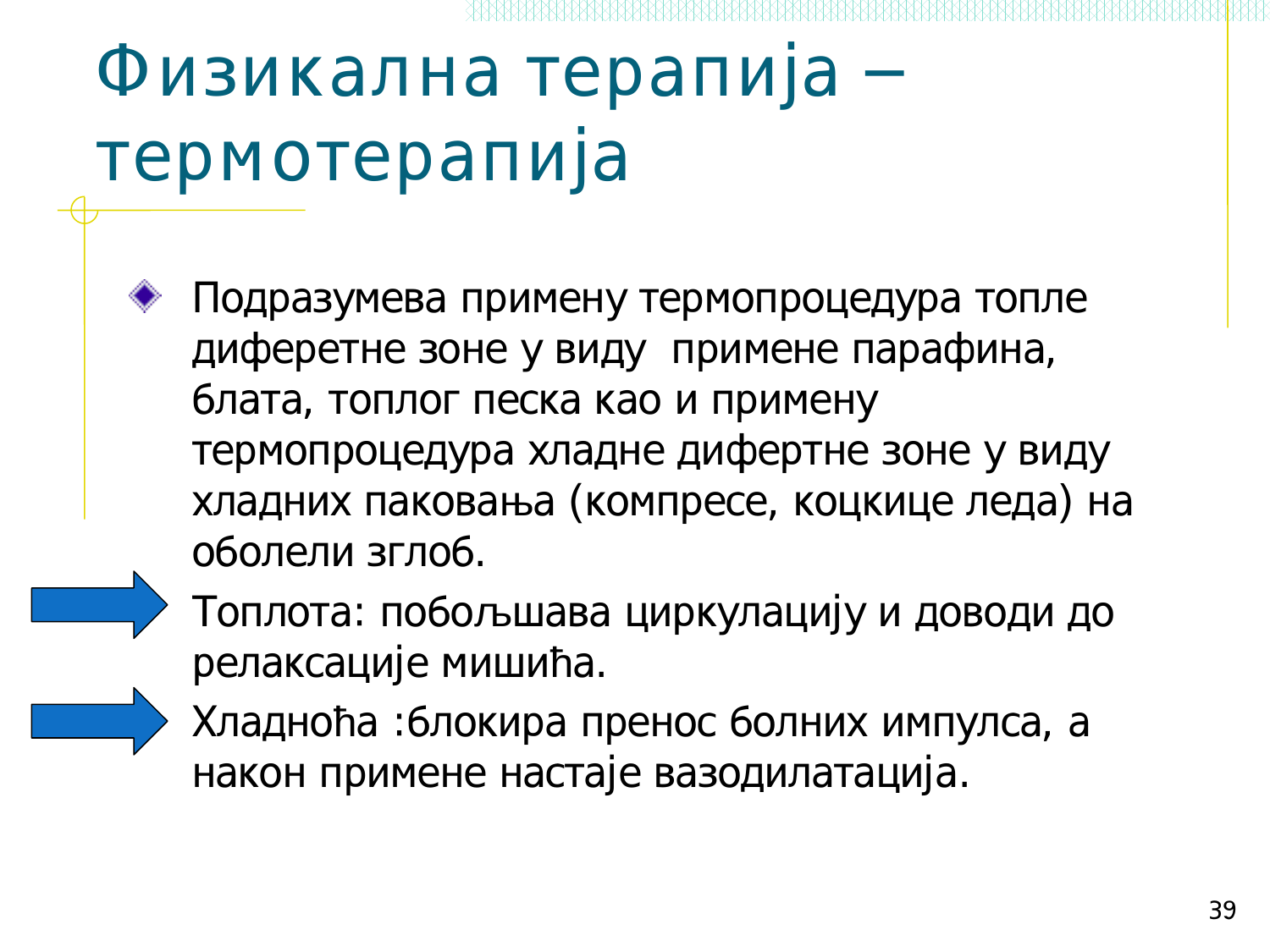

# Физикална терапија – термотерапија
Подразумева примену термопроцедура топле диферетне зоне у виду  примене парафина, блата, топлог песка као и примену термопроцедура хладне дифертне зоне у виду хладних паковања (компресе, коцкице леда) на оболели зглоб.
Топлота: побољшава циркулацију и доводи до релаксације мишића.
Хладноћа :блокира пренос болних импулса, а након примене настаје вазодилатација.

39